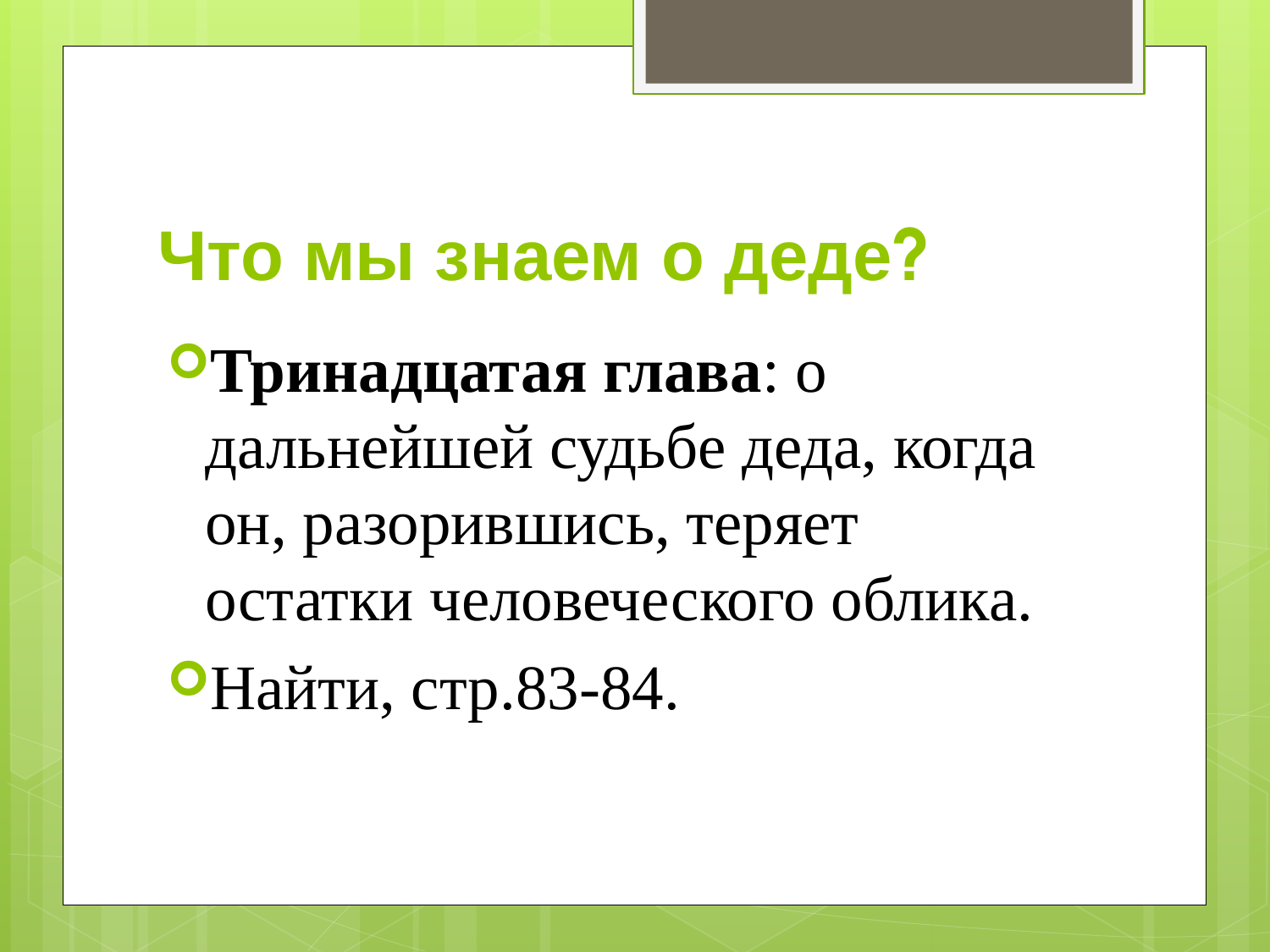

# Что мы знаем о деде?
Тринадцатая глава: о дальнейшей судьбе деда, когда он, разорившись, теряет остатки человеческого облика.
Найти, стр.83-84.